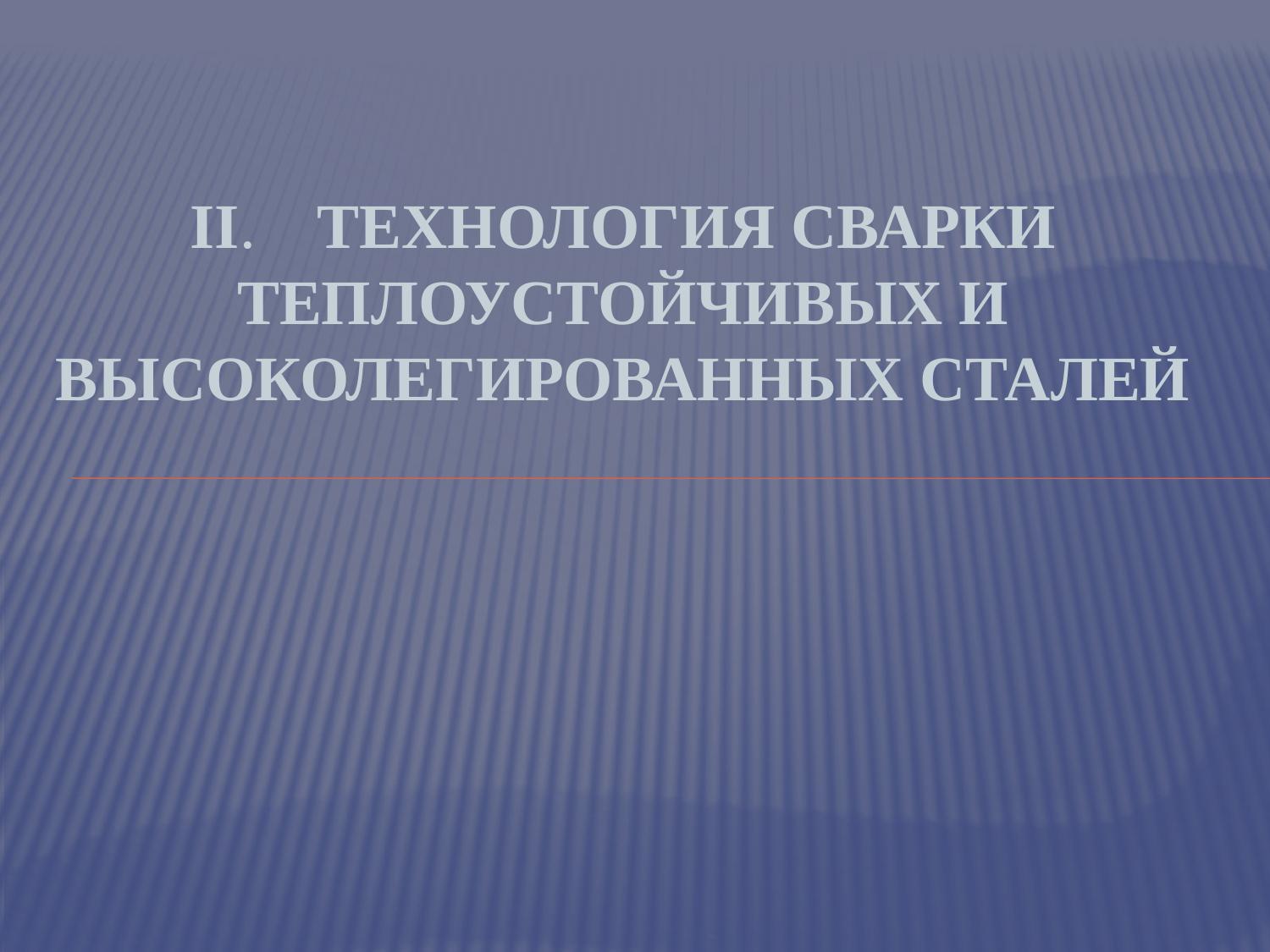

# II.	Технология сварки теплоустойчивых и высоколегированных сталей